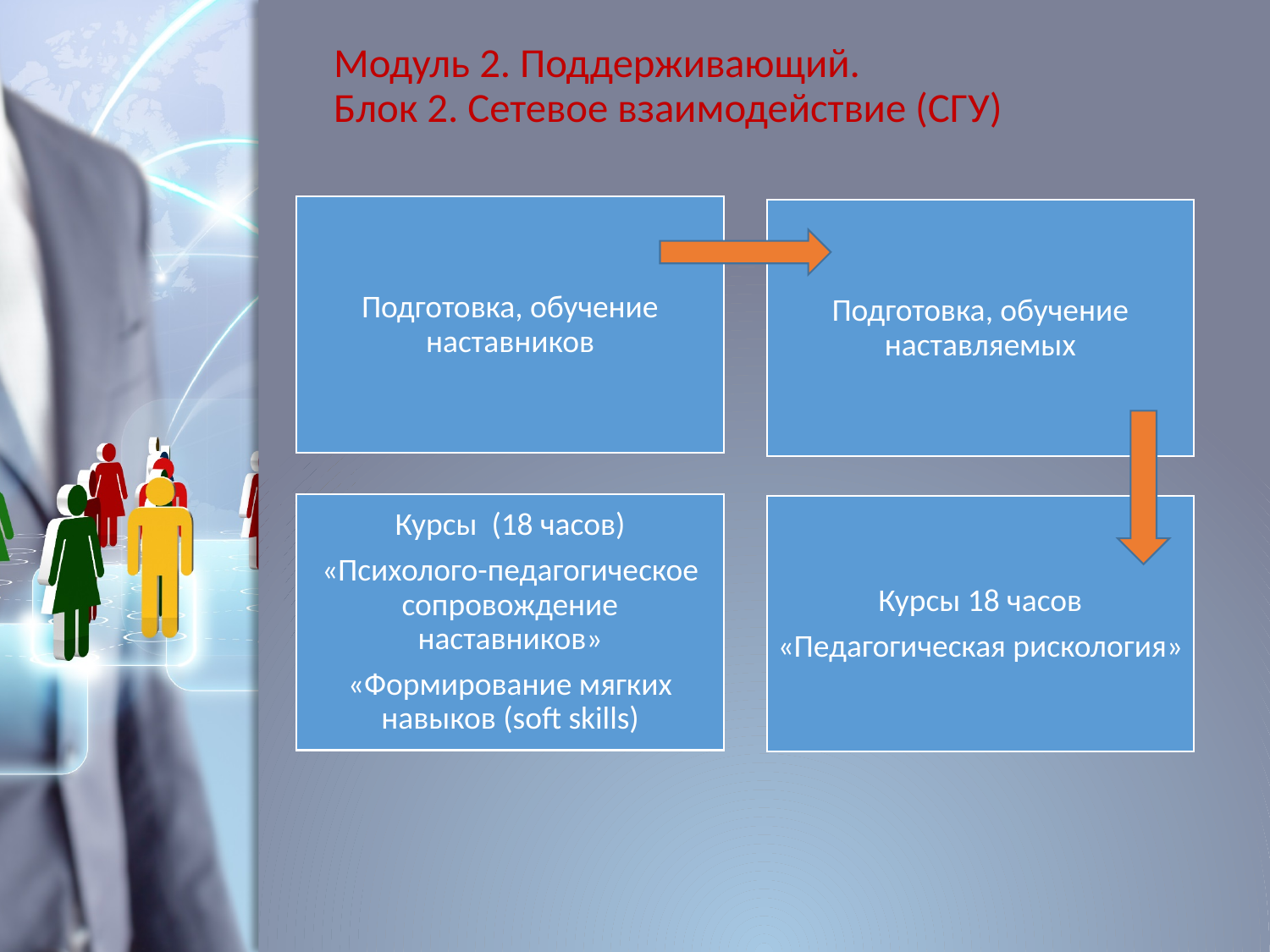

# Модуль 2. Поддерживающий. Блок 2. Сетевое взаимодействие (СГУ)
Подготовка, обучение наставников
Подготовка, обучение наставляемых
Курсы  (18 часов)
«Психолого-педагогическое сопровождение наставников»
«Формирование мягких навыков (soft skills)
Курсы 18 часов
«Педагогическая рискология»